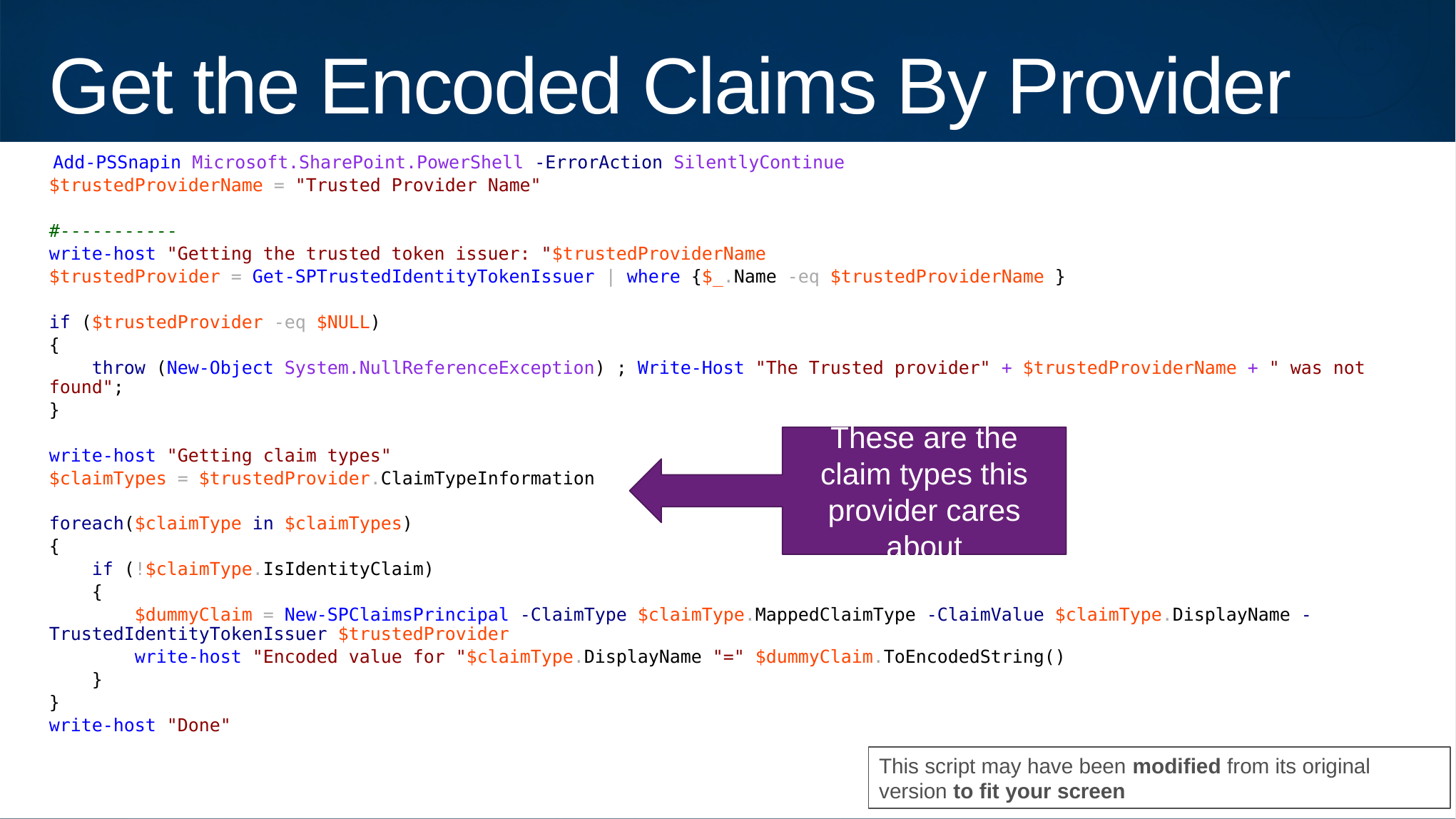

# Get the Encoded Claims By Provider
 Add-PSSnapin Microsoft.SharePoint.PowerShell -ErrorAction SilentlyContinue
$trustedProviderName = "Trusted Provider Name"

#-----------
write-host "Getting the trusted token issuer: "$trustedProviderName
$trustedProvider = Get-SPTrustedIdentityTokenIssuer | where {$_.Name -eq $trustedProviderName }

if ($trustedProvider -eq $NULL)
{
    throw (New-Object System.NullReferenceException) ; Write-Host "The Trusted provider" + $trustedProviderName + " was not found";
}

write-host "Getting claim types"
$claimTypes = $trustedProvider.ClaimTypeInformation

foreach($claimType in $claimTypes)
{
    if (!$claimType.IsIdentityClaim)
    {
        $dummyClaim = New-SPClaimsPrincipal -ClaimType $claimType.MappedClaimType -ClaimValue $claimType.DisplayName -TrustedIdentityTokenIssuer $trustedProvider
        write-host "Encoded value for "$claimType.DisplayName "=" $dummyClaim.ToEncodedString()
    }
}
write-host "Done"

These are the claim types this provider cares about
This script may have been modified from its original version to fit your screen